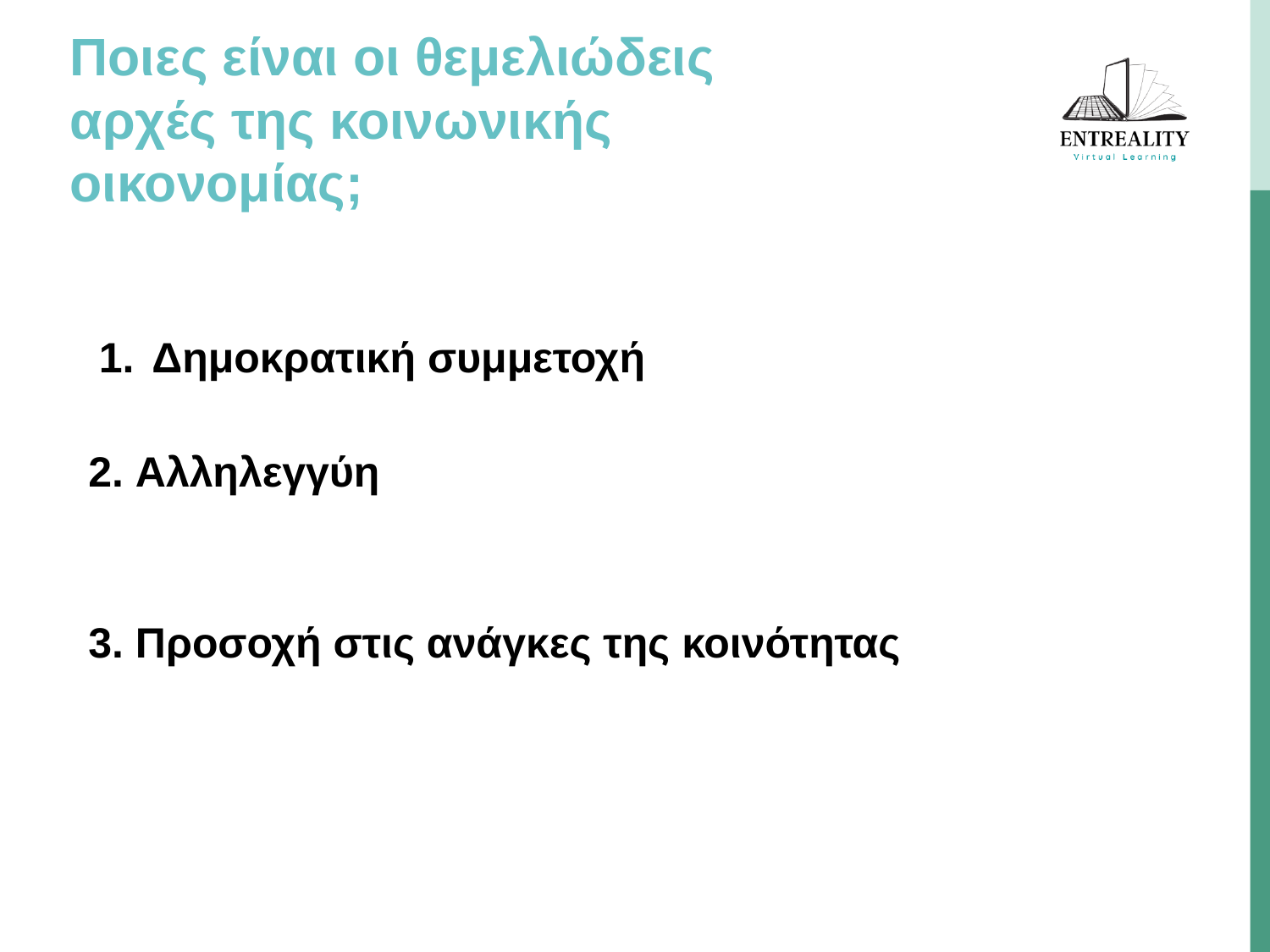

# Ποιες είναι οι θεμελιώδεις αρχές της κοινωνικής οικονομίας;
Δημοκρατική συμμετοχή

2. Αλληλεγγύη

3. Προσοχή στις ανάγκες της κοινότητας